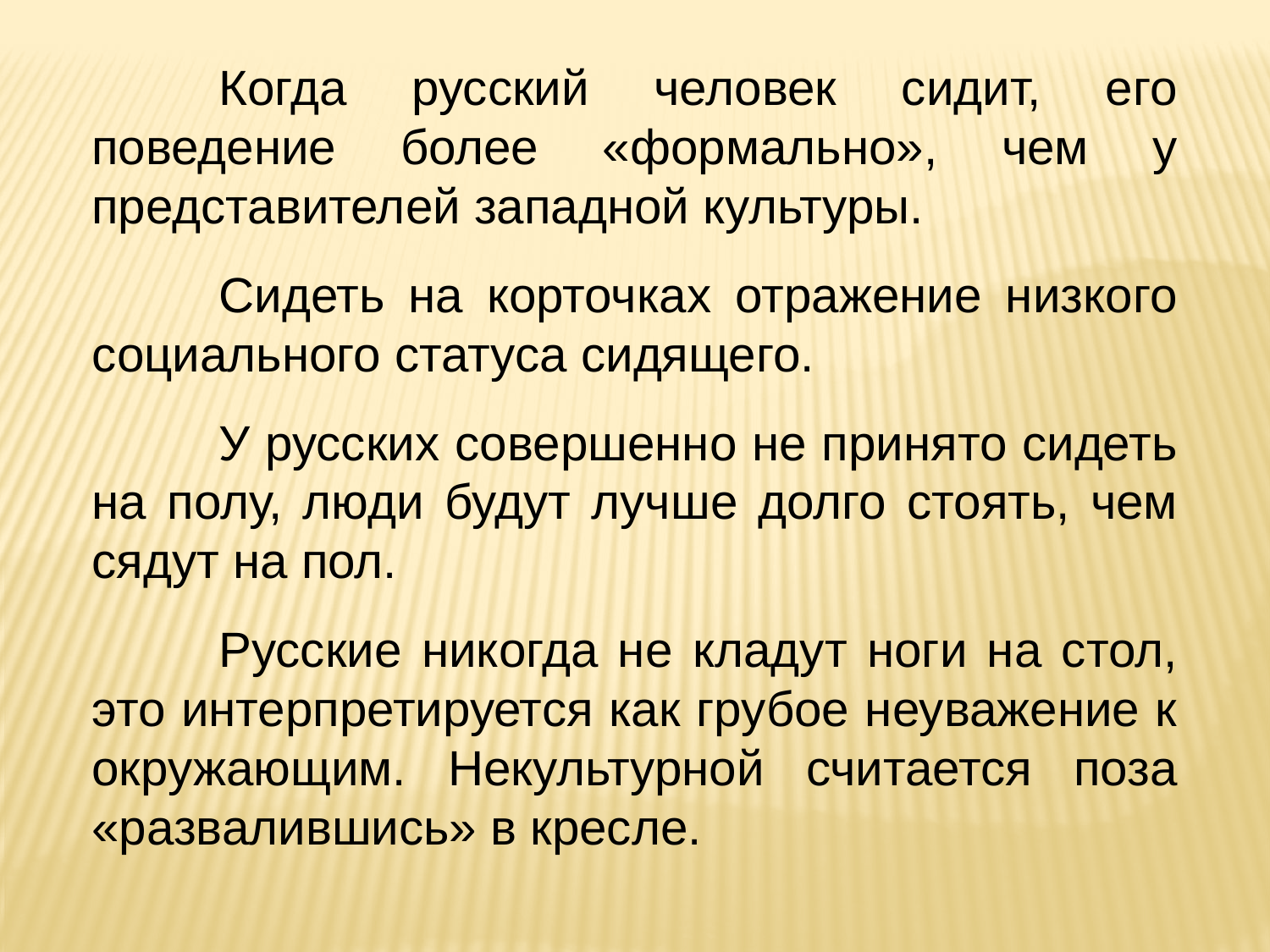

Когда русский человек сидит, его поведение более «формально», чем у представителей западной культуры.

	Сидеть на корточках отражение низкого социального статуса сидящего.

	У русских совершенно не принято сидеть на полу, люди будут лучше долго стоять, чем сядут на пол.

	Русские никогда не кладут ноги на стол, это интерпретируется как грубое неуважение к окружающим. Некультурной считается поза «развалившись» в кресле.